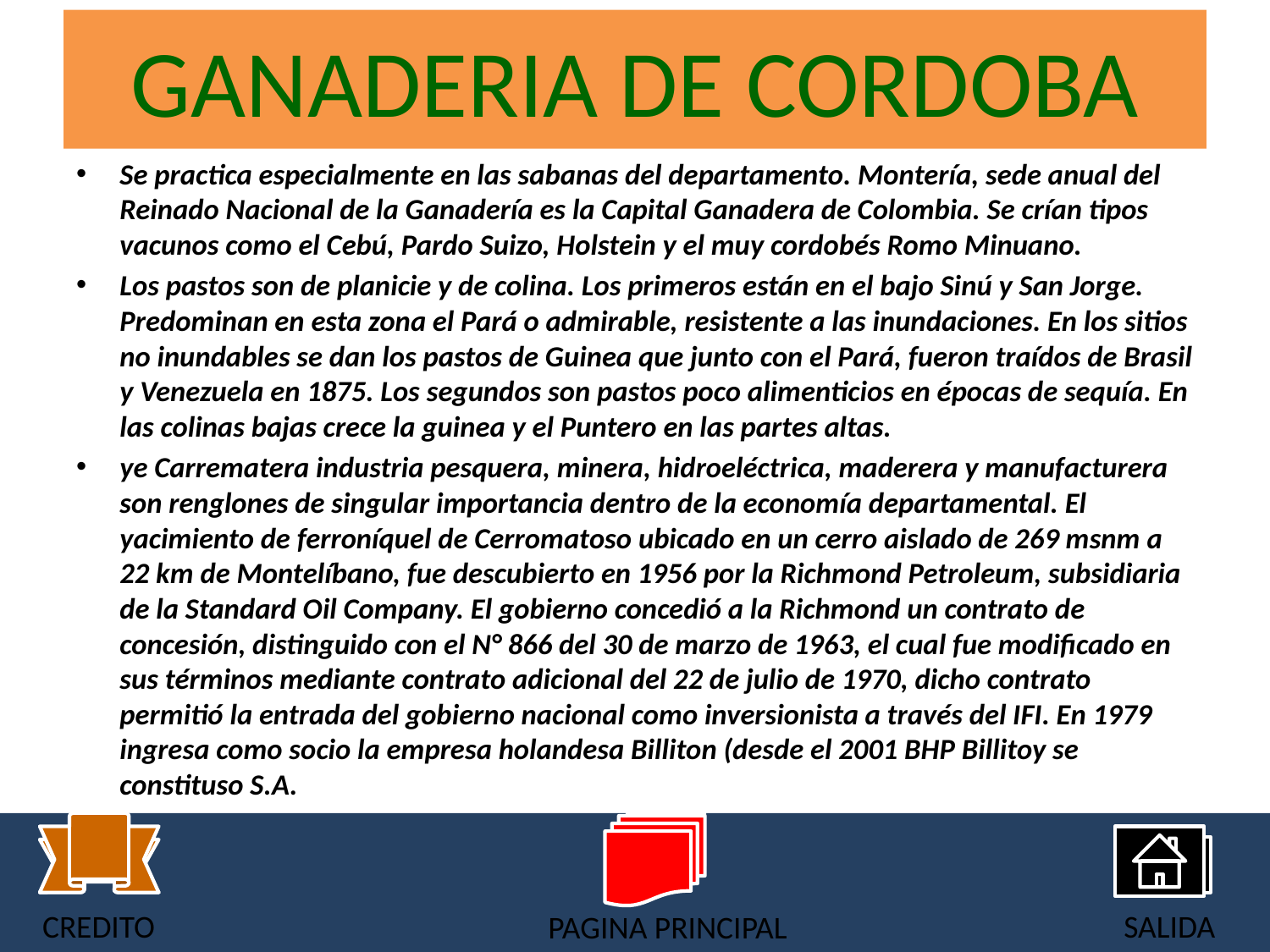

# GANADERIA DE CORDOBA
Se practica especialmente en las sabanas del departamento. Montería, sede anual del Reinado Nacional de la Ganadería es la Capital Ganadera de Colombia. Se crían tipos vacunos como el Cebú, Pardo Suizo, Holstein y el muy cordobés Romo Minuano.
Los pastos son de planicie y de colina. Los primeros están en el bajo Sinú y San Jorge. Predominan en esta zona el Pará o admirable, resistente a las inundaciones. En los sitios no inundables se dan los pastos de Guinea que junto con el Pará, fueron traídos de Brasil y Venezuela en 1875. Los segundos son pastos poco alimenticios en épocas de sequía. En las colinas bajas crece la guinea y el Puntero en las partes altas.
ye Carrematera industria pesquera, minera, hidroeléctrica, maderera y manufacturera son renglones de singular importancia dentro de la economía departamental. El yacimiento de ferroníquel de Cerromatoso ubicado en un cerro aislado de 269 msnm a 22 km de Montelíbano, fue descubierto en 1956 por la Richmond Petroleum, subsidiaria de la Standard Oil Company. El gobierno concedió a la Richmond un contrato de concesión, distinguido con el N° 866 del 30 de marzo de 1963, el cual fue modificado en sus términos mediante contrato adicional del 22 de julio de 1970, dicho contrato permitió la entrada del gobierno nacional como inversionista a través del IFI. En 1979 ingresa como socio la empresa holandesa Billiton (desde el 2001 BHP Billitoy se constituso S.A.

CREDITO
SALIDA
PAGINA PRINCIPAL